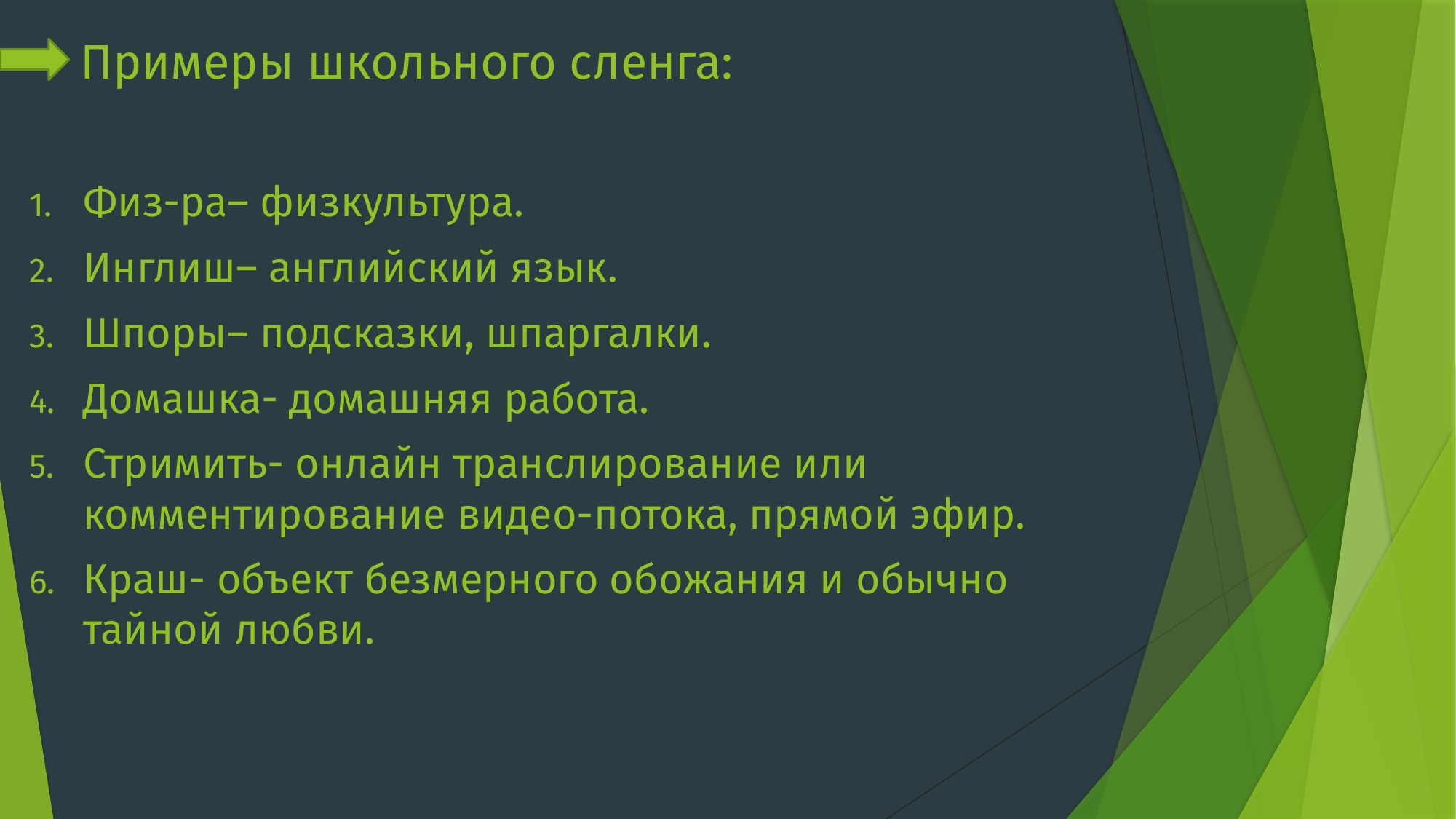

# Примеры школьного сленга:

Физ-ра– физкультура.
Инглиш– английский язык.
Шпоры– подсказки, шпаргалки.
Домашка- домашняя работа.
Стримить- онлайн транслирование или комментирование видео-потока, прямой эфир.
Краш- объект безмерного обожания и обычно тайной любви.